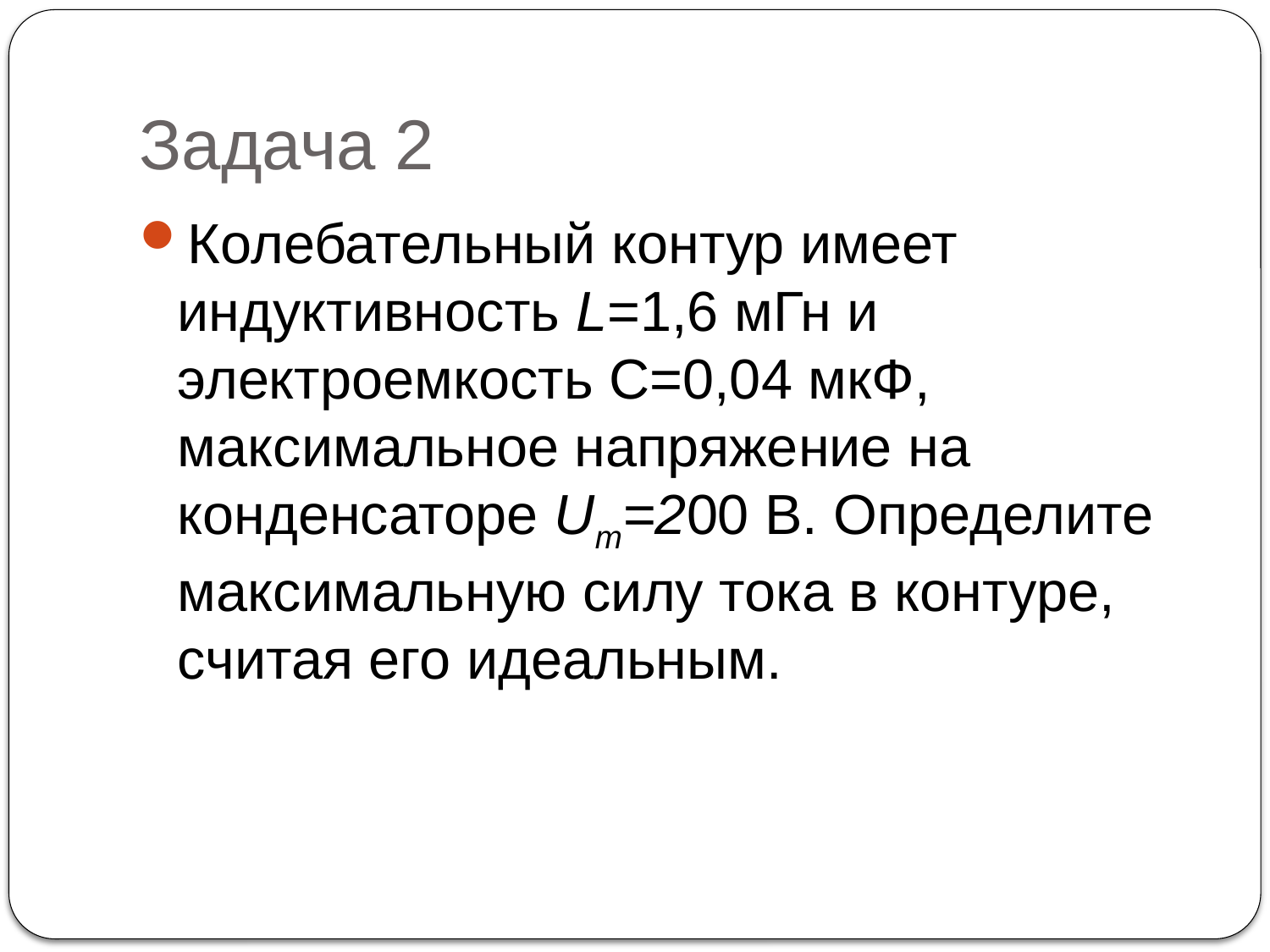

# Задача 2
Колебательный контур имеет индуктивность L=1,6 мГн и электроемкость С=0,04 мкФ, максимальное напряжение на конденсаторе Um=200 В. Определите максимальную силу тока в контуре, считая его идеальным.